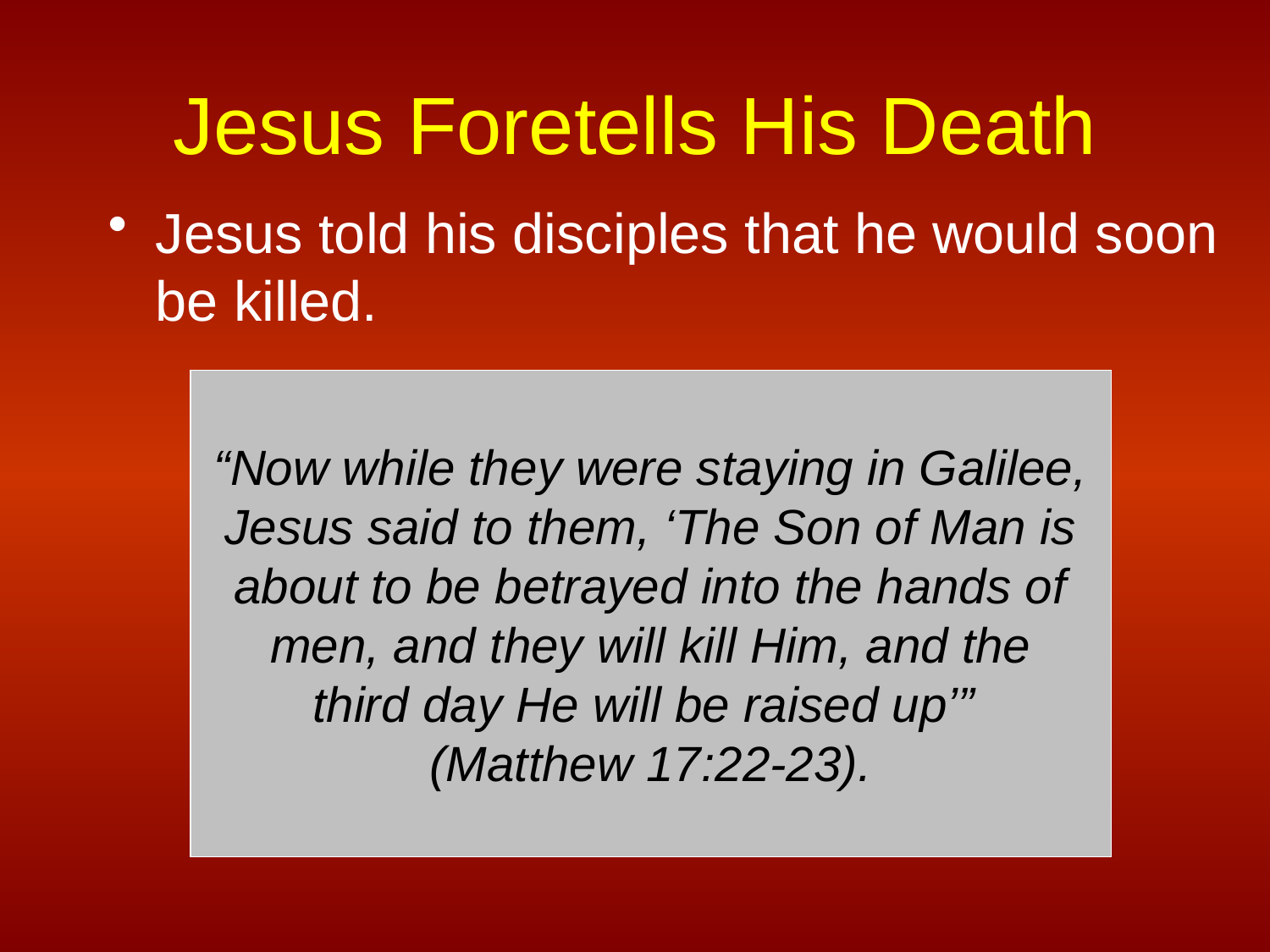

# Jesus Foretells His Death
Jesus told his disciples that he would soon be killed.

“Now while they were staying in Galilee, Jesus said to them, ‘The Son of Man is about to be betrayed into the hands of men, and they will kill Him, and the
third day He will be raised up’”
(Matthew 17:22-23).